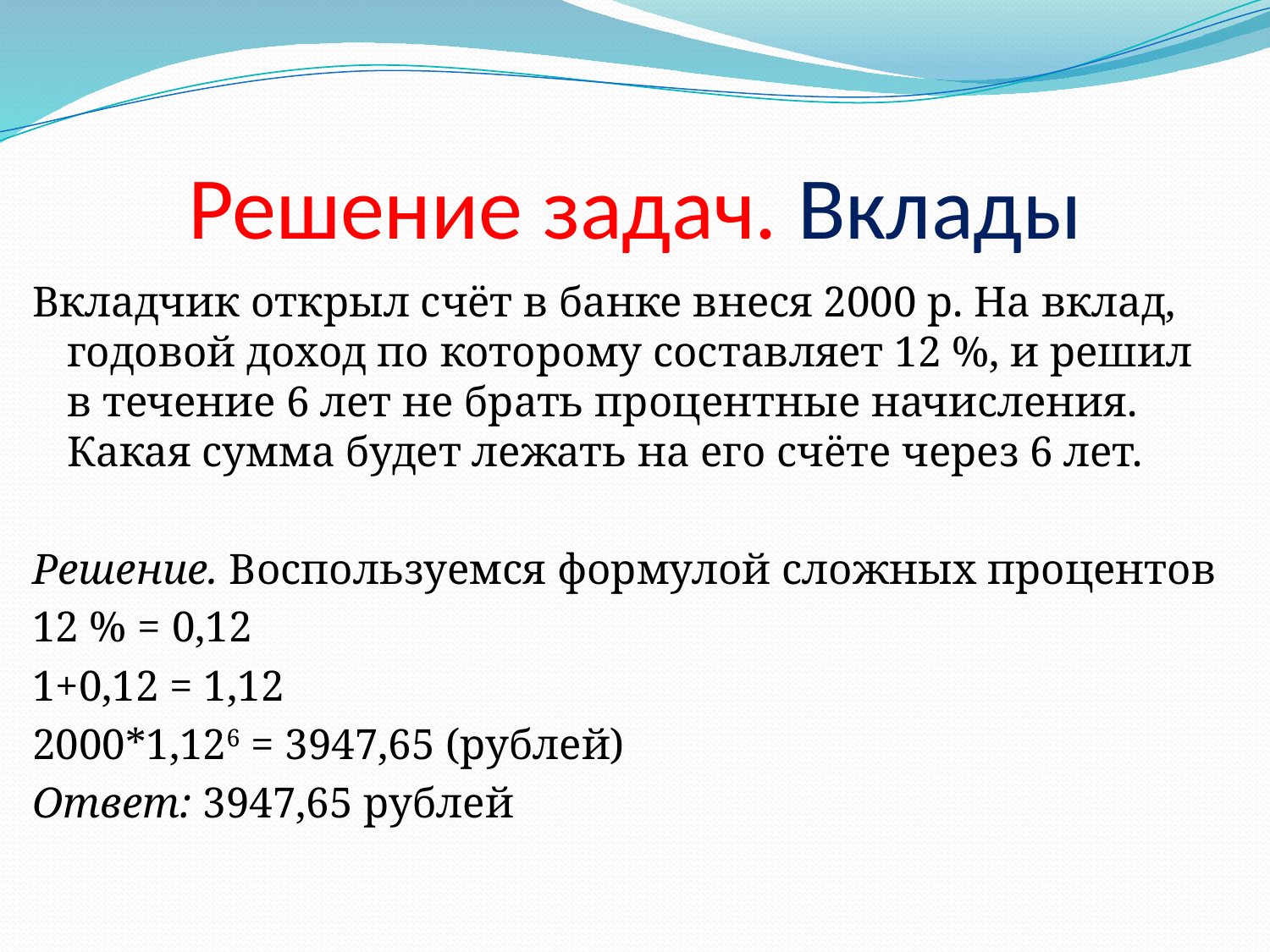

# Решение задач. Вклады
Вкладчик открыл счёт в банке внеся 2000 р. На вклад, годовой доход по которому составляет 12 %, и решил в течение 6 лет не брать процентные начисления. Какая сумма будет лежать на его счёте через 6 лет.

Решение. Воспользуемся формулой сложных процентов
12 % = 0,12
1+0,12 = 1,12
2000*1,126 = 3947,65 (рублей)
Ответ: 3947,65 рублей